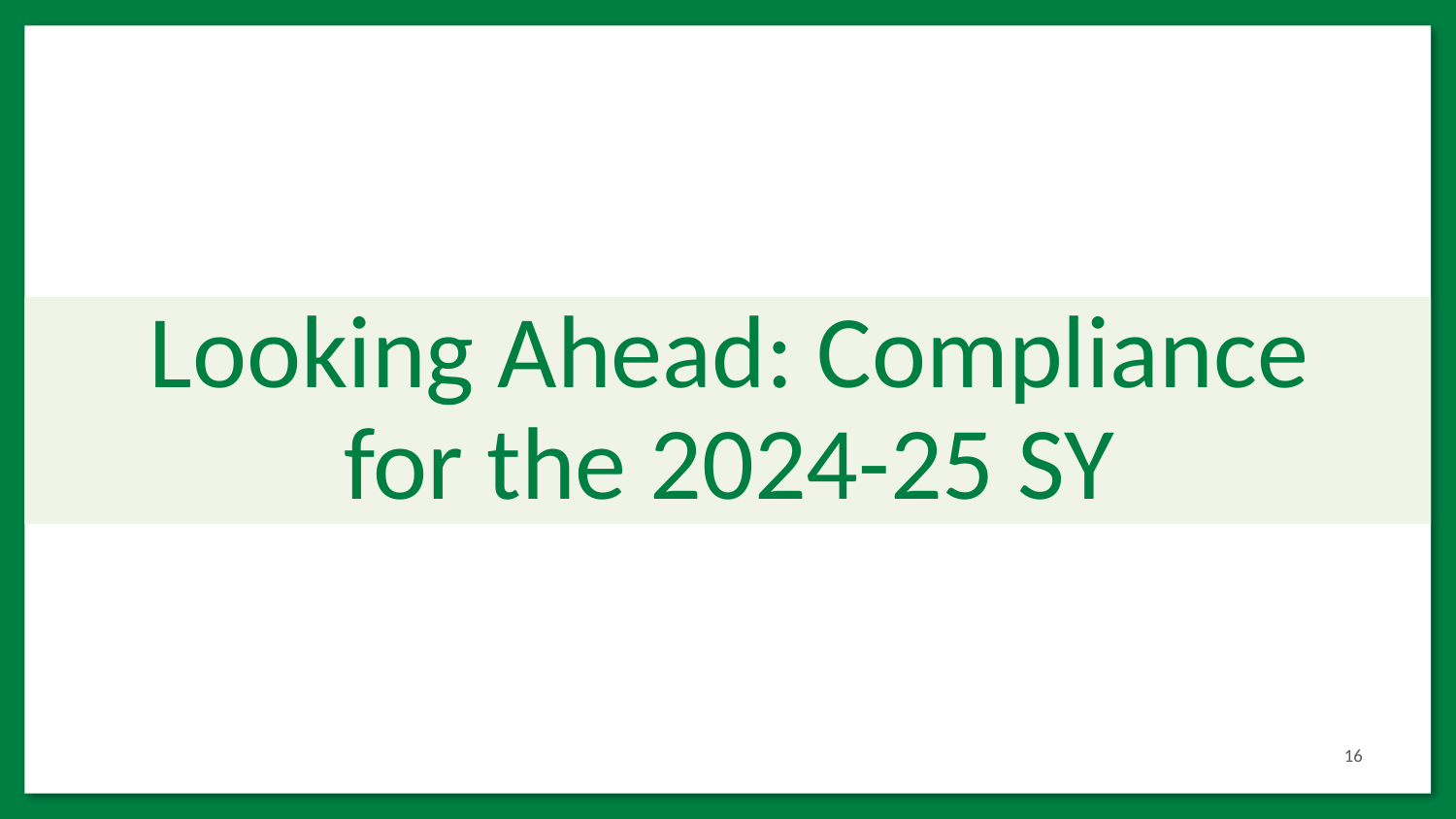

# Looking Ahead: Compliance for the 2024-25 SY
16